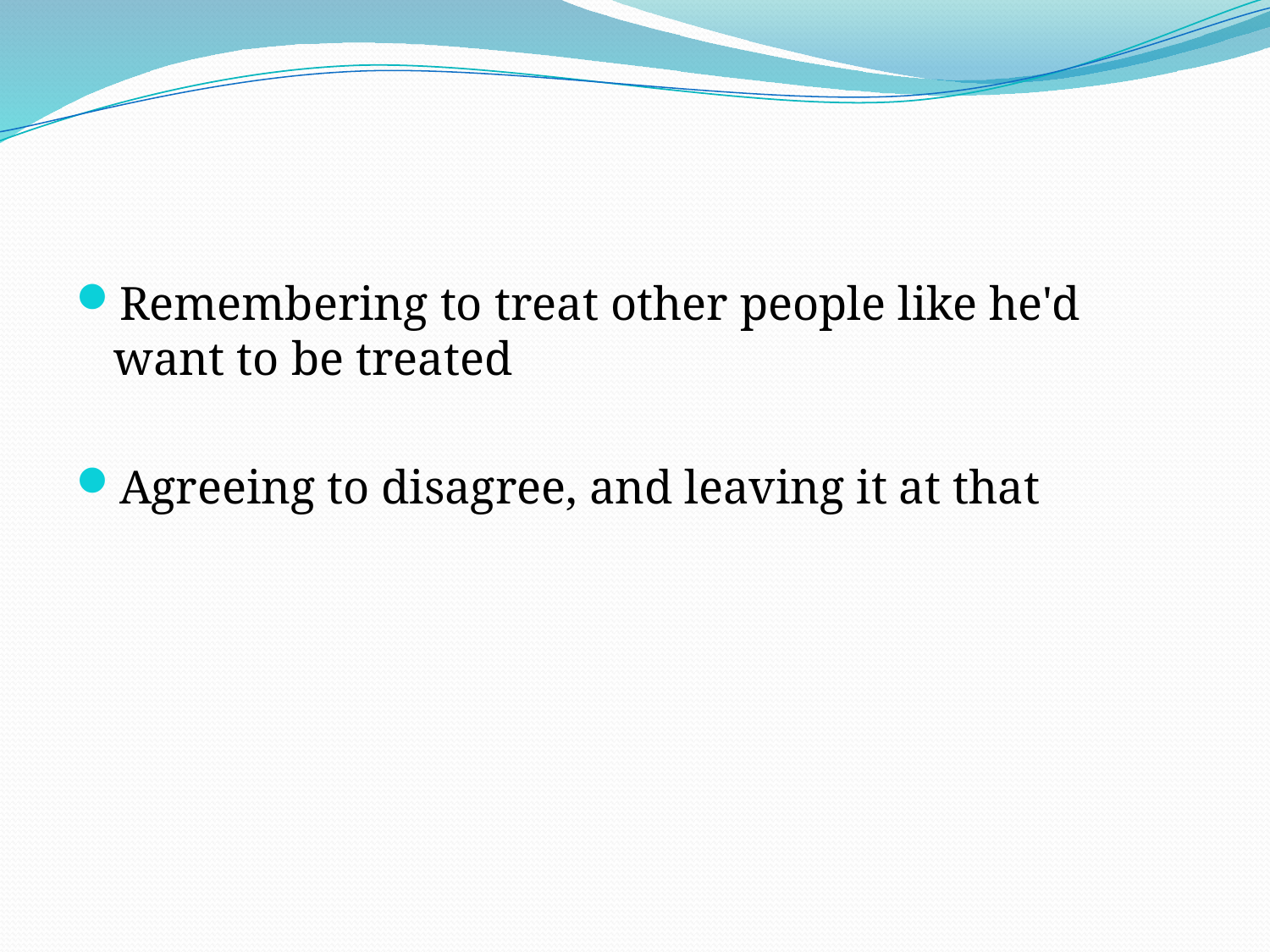

#
Remembering to treat other people like he'd want to be treated

Agreeing to disagree, and leaving it at that